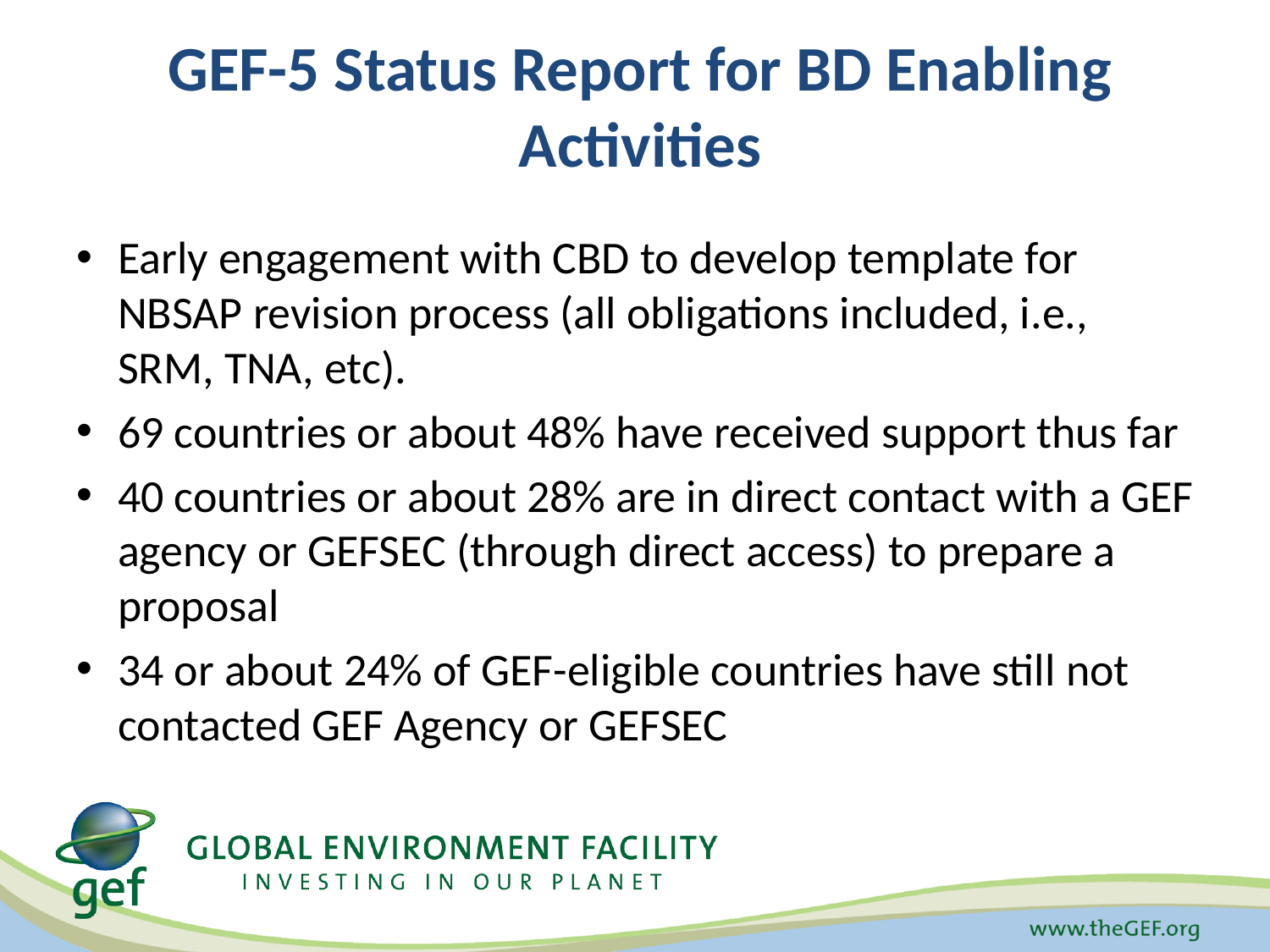

# GEF-5 Status Report for BD Enabling Activities
Early engagement with CBD to develop template for NBSAP revision process (all obligations included, i.e., SRM, TNA, etc).
69 countries or about 48% have received support thus far
40 countries or about 28% are in direct contact with a GEF agency or GEFSEC (through direct access) to prepare a proposal
34 or about 24% of GEF-eligible countries have still not contacted GEF Agency or GEFSEC